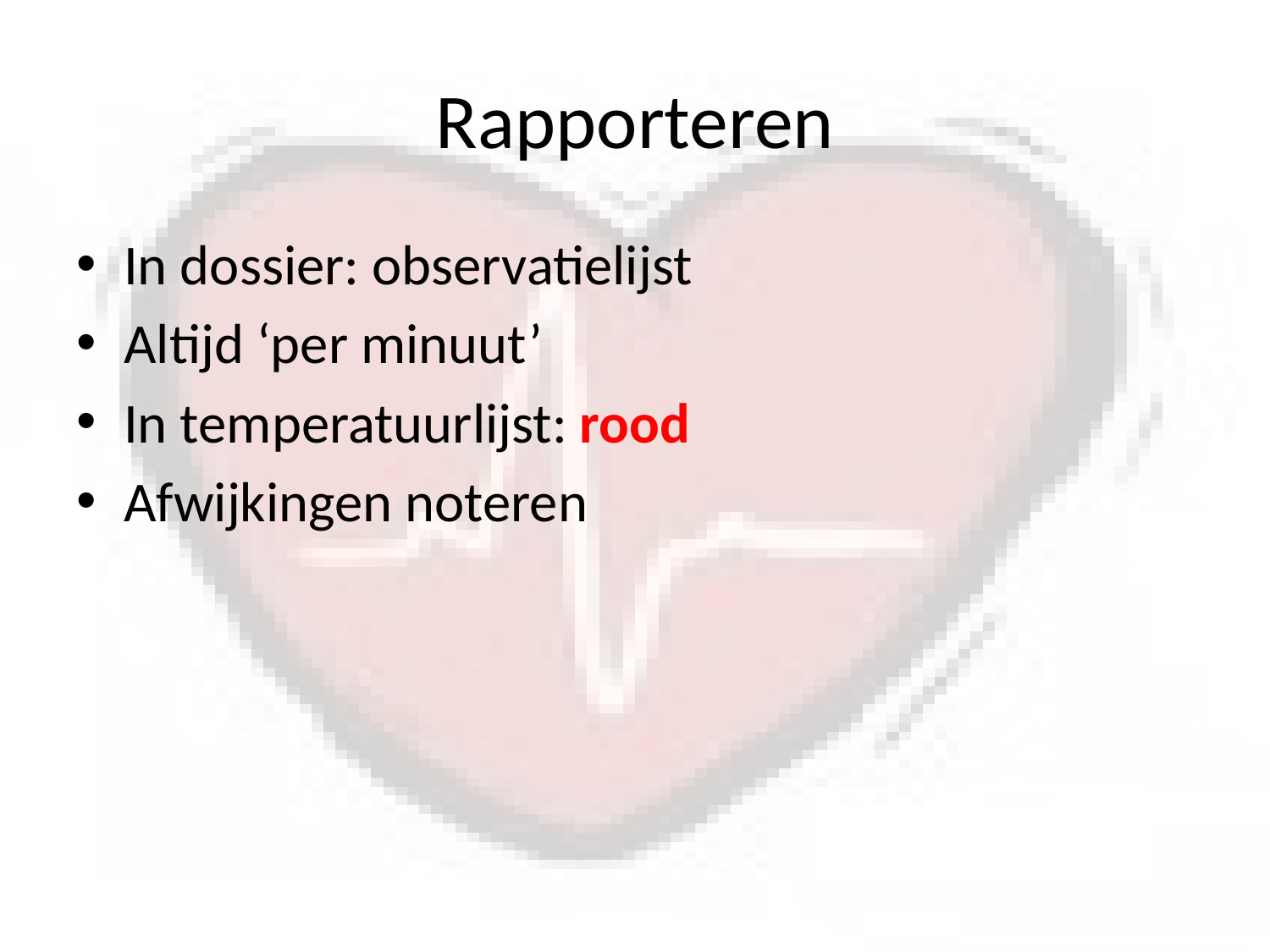

# Rapporteren
In dossier: observatielijst
Altijd ‘per minuut’
In temperatuurlijst: rood
Afwijkingen noteren